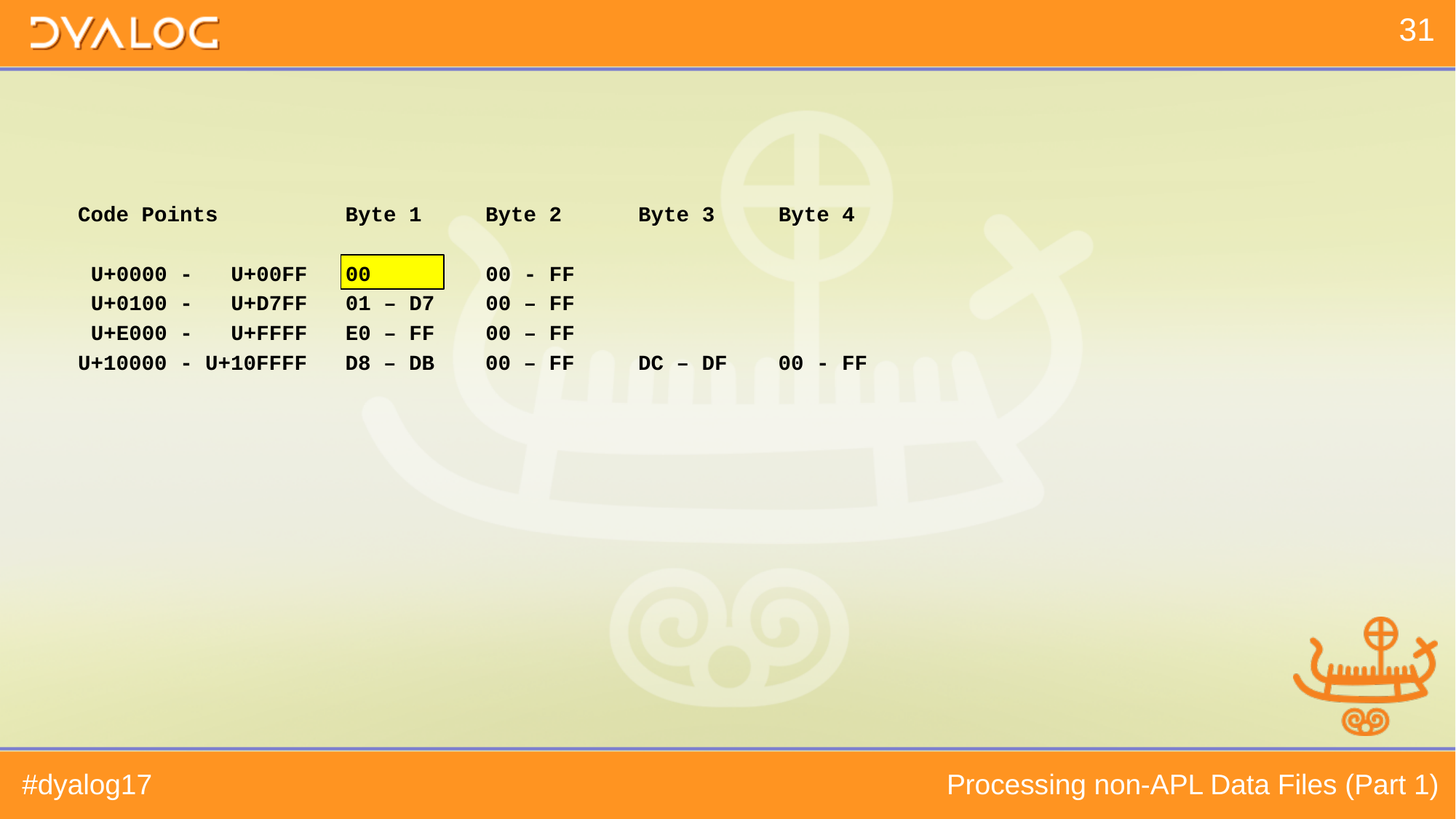

#

 Code Points          Byte 1     Byte 2      Byte 3     Byte 4

  U+0000 -   U+00FF   00         00 - FF
  U+0100 -   U+D7FF   01 – D7    00 – FF
  U+E000 -   U+FFFF   E0 – FF    00 – FF
 U+10000 - U+10FFFF   D8 – DB    00 – FF     DC – DF    00 - FF